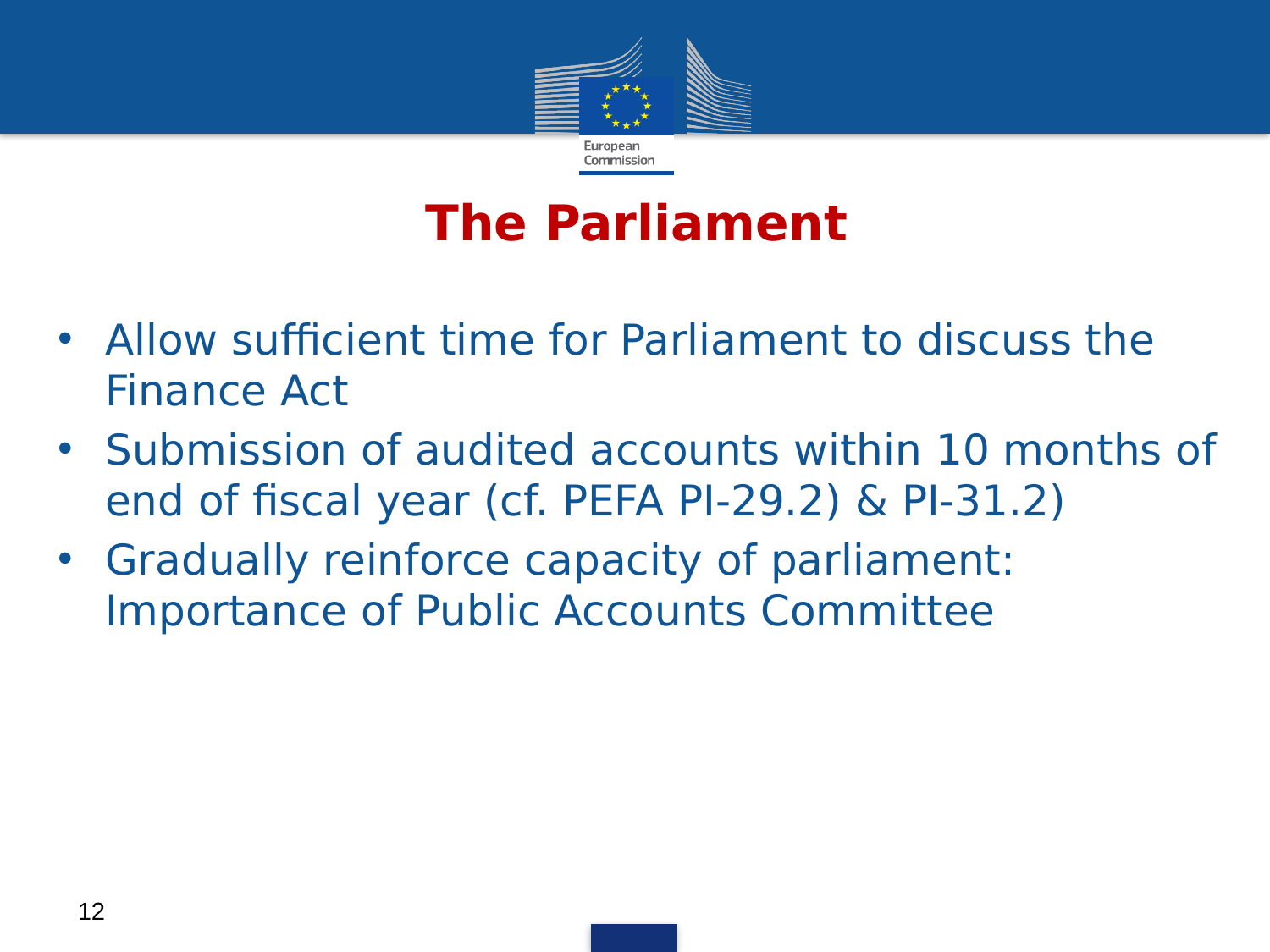

# The Parliament
Allow sufficient time for Parliament to discuss the Finance Act
Submission of audited accounts within 10 months of end of fiscal year (cf. PEFA PI-29.2) & PI-31.2)
Gradually reinforce capacity of parliament: Importance of Public Accounts Committee
12